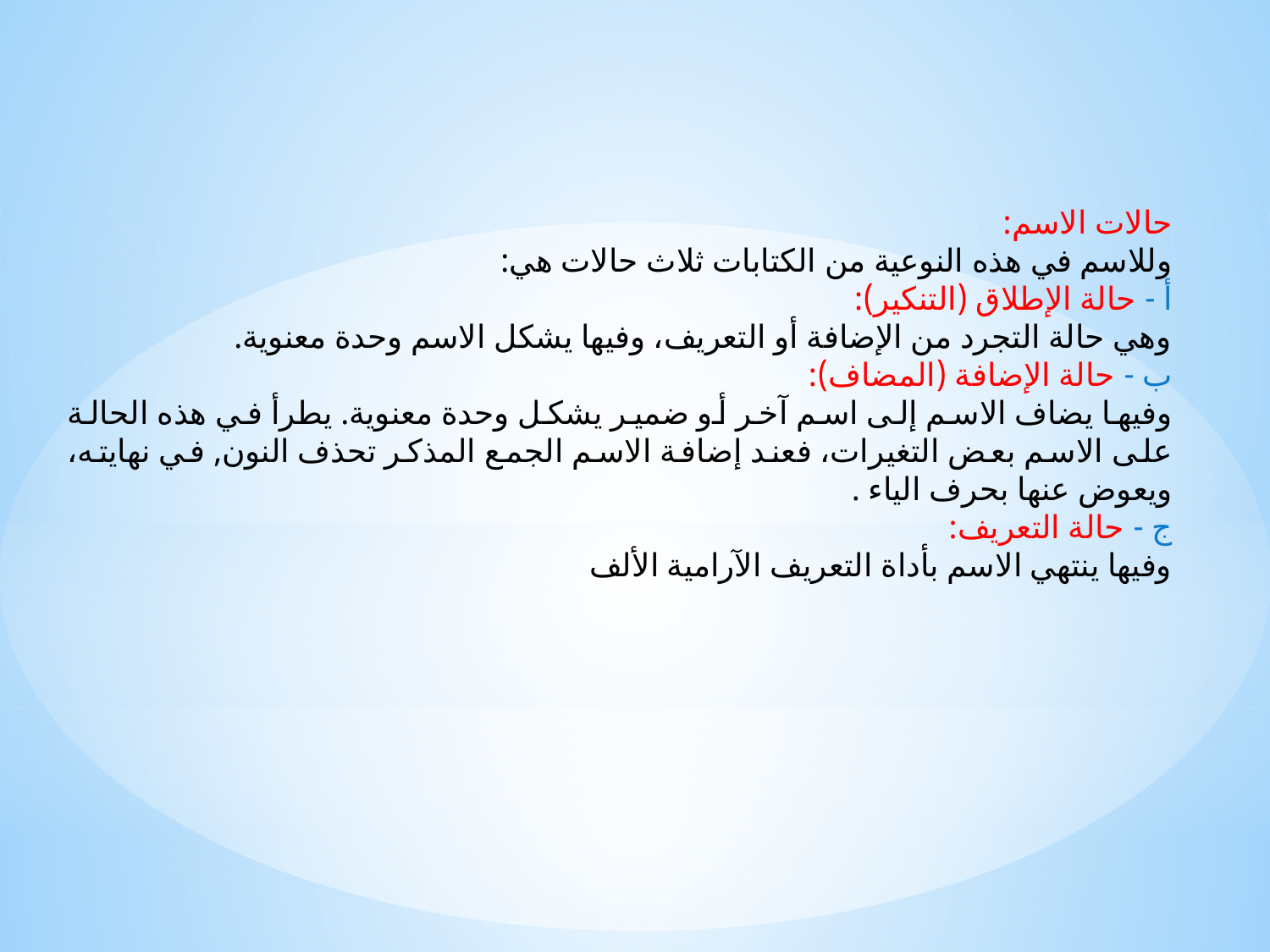

حالات الاسم:
وللاسم في هذه النوعية من الكتابات ثلاث حالات هي:
أ - حالة الإطلاق (التنكير):
وهي حالة التجرد من الإضافة أو التعريف، وفيها يشكل الاسم وحدة معنوية.
ب - حالة الإضافة (المضاف):
وفيها يضاف الاسم إلى اسم آخر أو ضمير يشكل وحدة معنوية. يطرأ في هذه الحالة على الاسم بعض التغيرات، فعند إضافة الاسم الجمع المذكر تحذف النون, في نهايته، ويعوض عنها بحرف الياء .
ج - حالة التعريف:
وفيها ينتهي الاسم بأداة التعريف الآرامية الألف